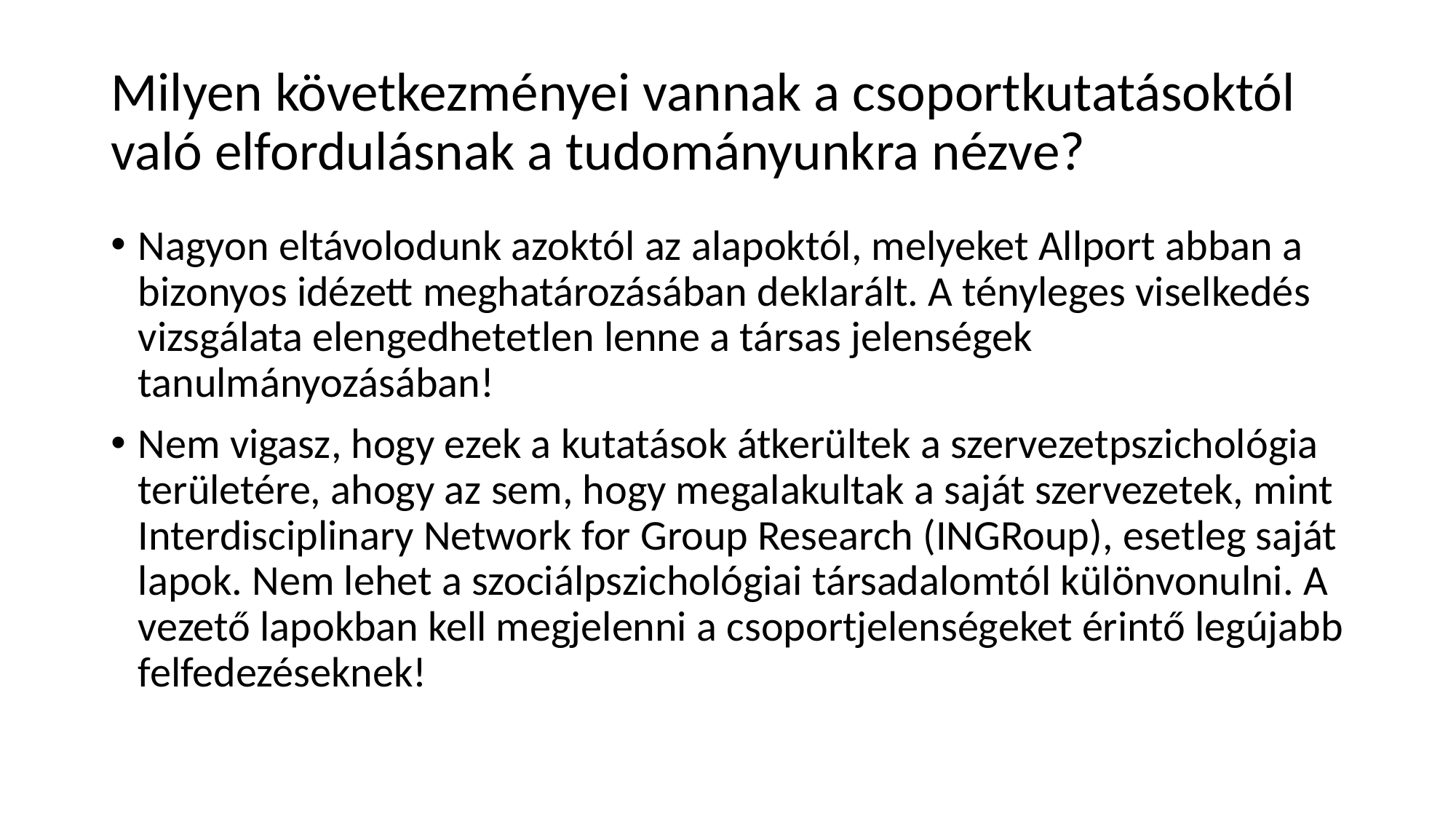

# Milyen következményei vannak a csoportkutatásoktól való elfordulásnak a tudományunkra nézve?
Nagyon eltávolodunk azoktól az alapoktól, melyeket Allport abban a bizonyos idézett meghatározásában deklarált. A tényleges viselkedés vizsgálata elengedhetetlen lenne a társas jelenségek tanulmányozásában!
Nem vigasz, hogy ezek a kutatások átkerültek a szervezetpszichológia területére, ahogy az sem, hogy megalakultak a saját szervezetek, mint Interdisciplinary Network for Group Research (INGRoup), esetleg saját lapok. Nem lehet a szociálpszichológiai társadalomtól különvonulni. A vezető lapokban kell megjelenni a csoportjelenségeket érintő legújabb felfedezéseknek!